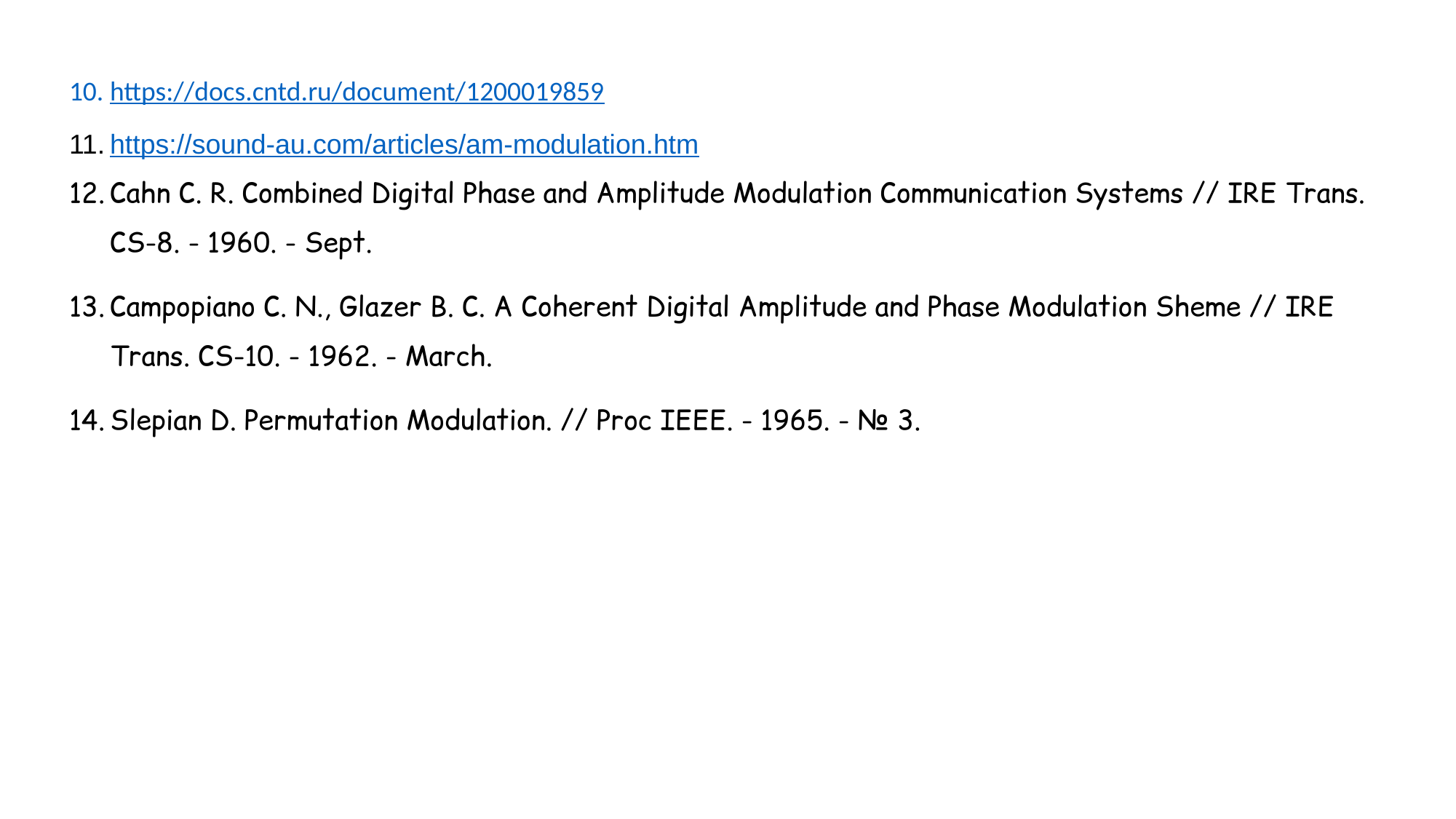

https://docs.cntd.ru/document/1200019859
https://sound-au.com/articles/am-modulation.htm
Cahn С. R. Combined Digital Phase and Amplitude Modulation Communication Systems // IRE Trans. CS-8. - 1960. - Sept.
Campopiano C. N., Glazer B. C. A Coherent Digital Amplitude and Phase Modulation Sheme // IRE Trans. CS-10. - 1962. - March.
Slepian D. Permutation Modulation. // Proc IEEE. - 1965. - № 3.